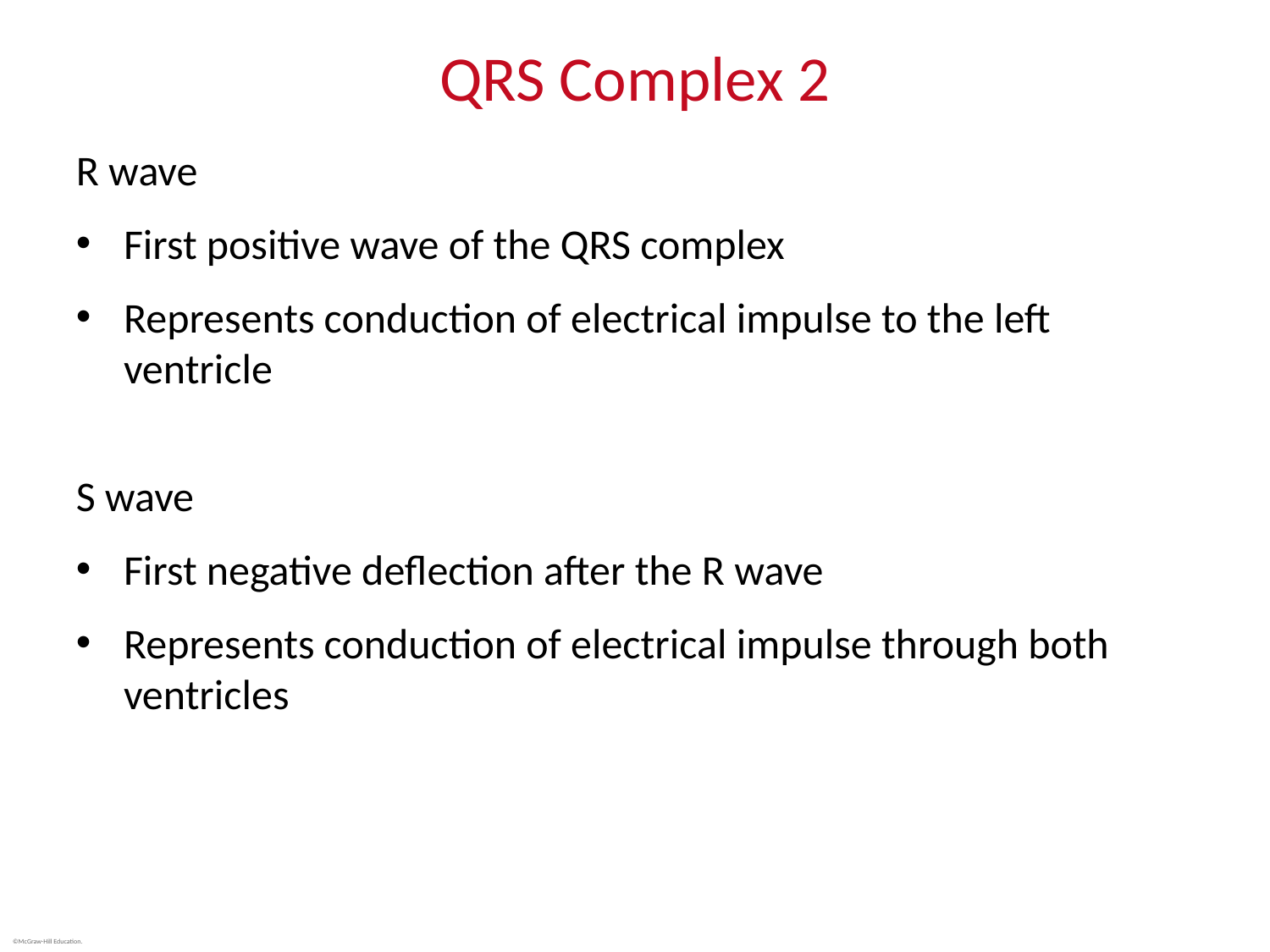

# QRS Complex 2
R wave
First positive wave of the QRS complex
Represents conduction of electrical impulse to the left ventricle
S wave
First negative deflection after the R wave
Represents conduction of electrical impulse through both ventricles